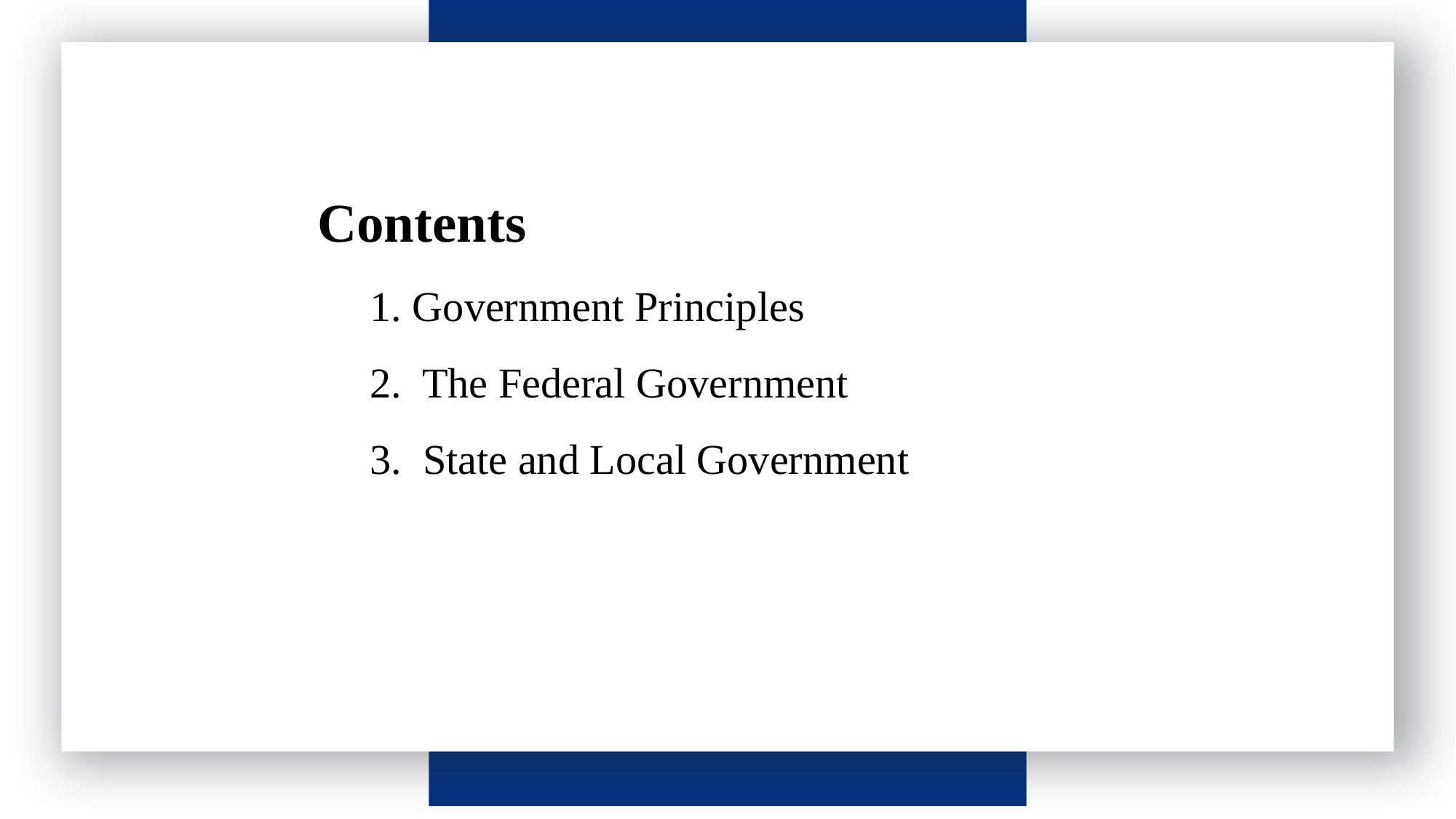

Contents
     1. Government Principles
     2.  The Federal Government
     3.  State and Local Government